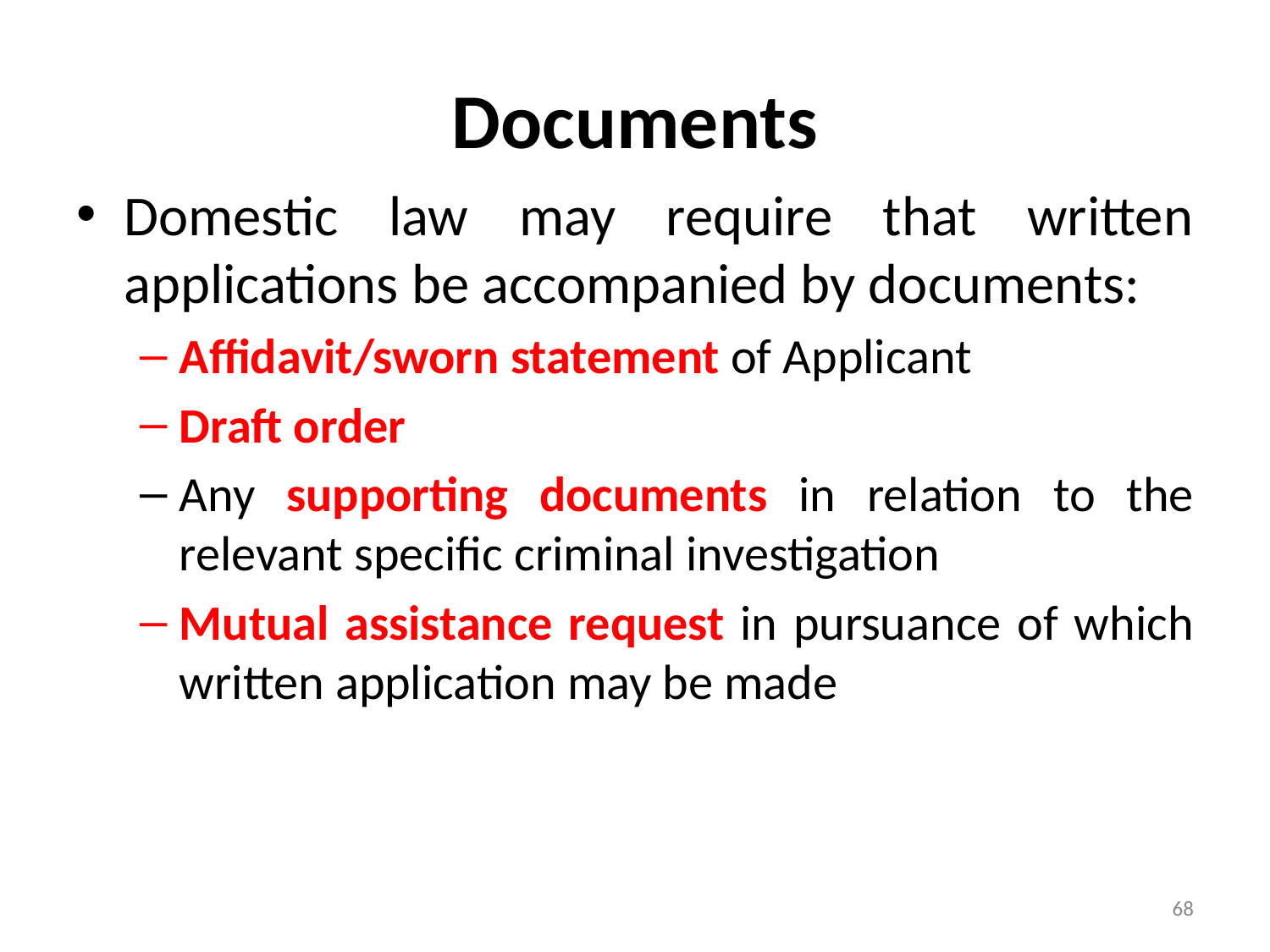

# Documents
Domestic law may require that written applications be accompanied by documents:
Affidavit/sworn statement of Applicant
Draft order
Any supporting documents in relation to the relevant specific criminal investigation
Mutual assistance request in pursuance of which written application may be made
68